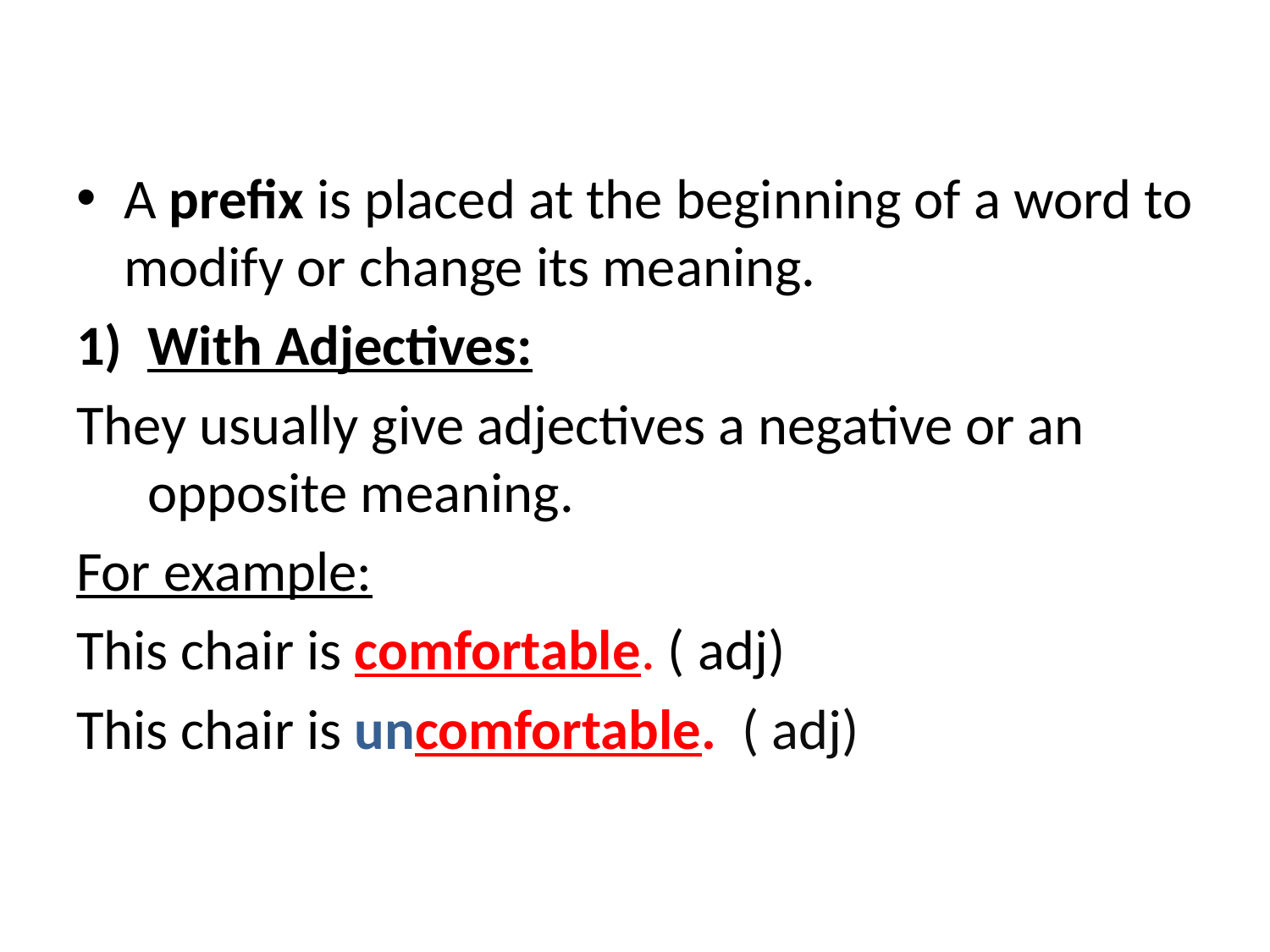

#
A prefix is placed at the beginning of a word to modify or change its meaning.
With Adjectives:
They usually give adjectives a negative or an opposite meaning.
For example:
This chair is comfortable. ( adj)
This chair is uncomfortable.  ( adj)